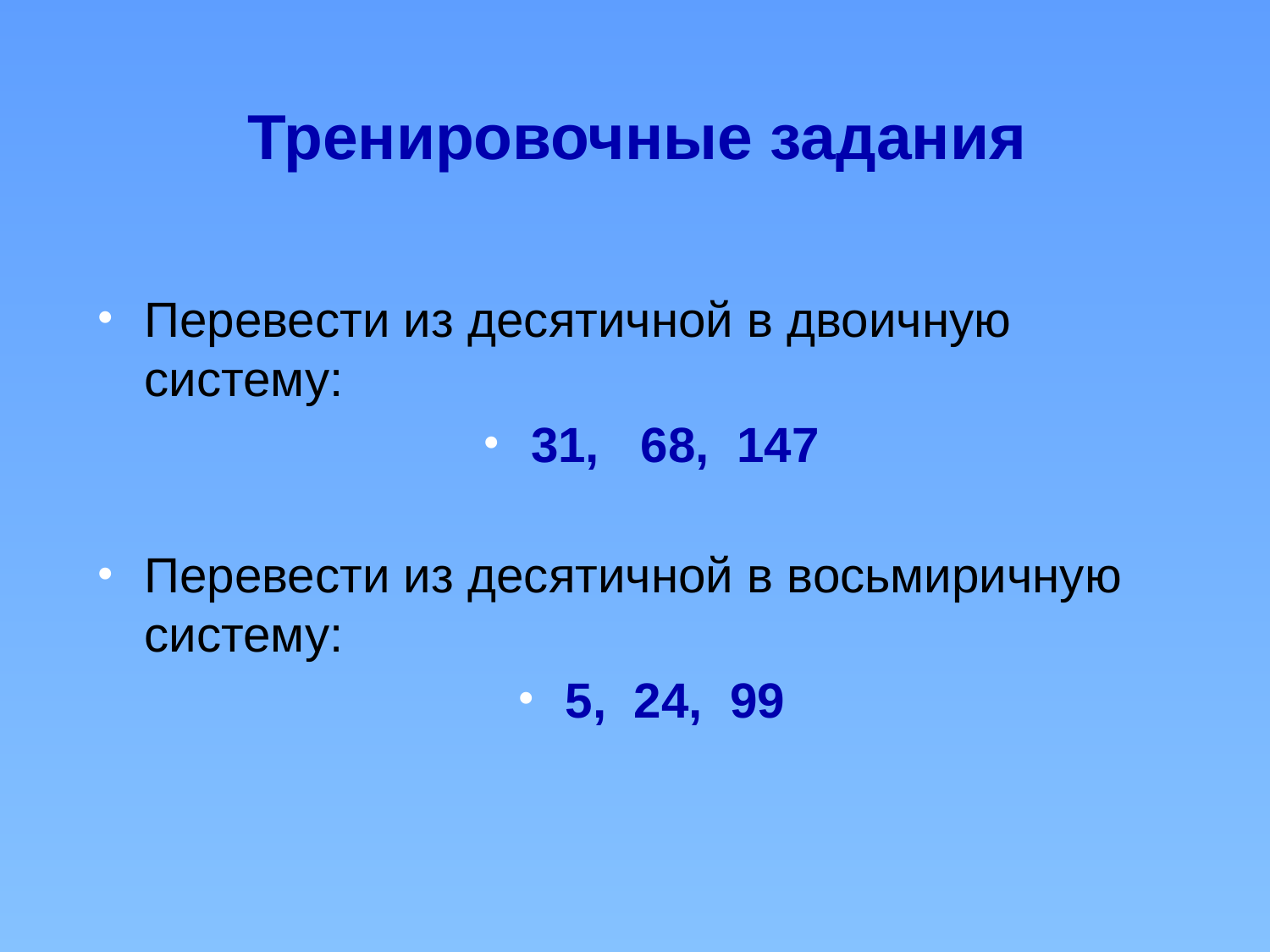

# Тренировочные задания
Перевести из десятичной в двоичную систему:
31,   68,  147

Перевести из десятичной в восьмиричную систему:
5,  24,  99